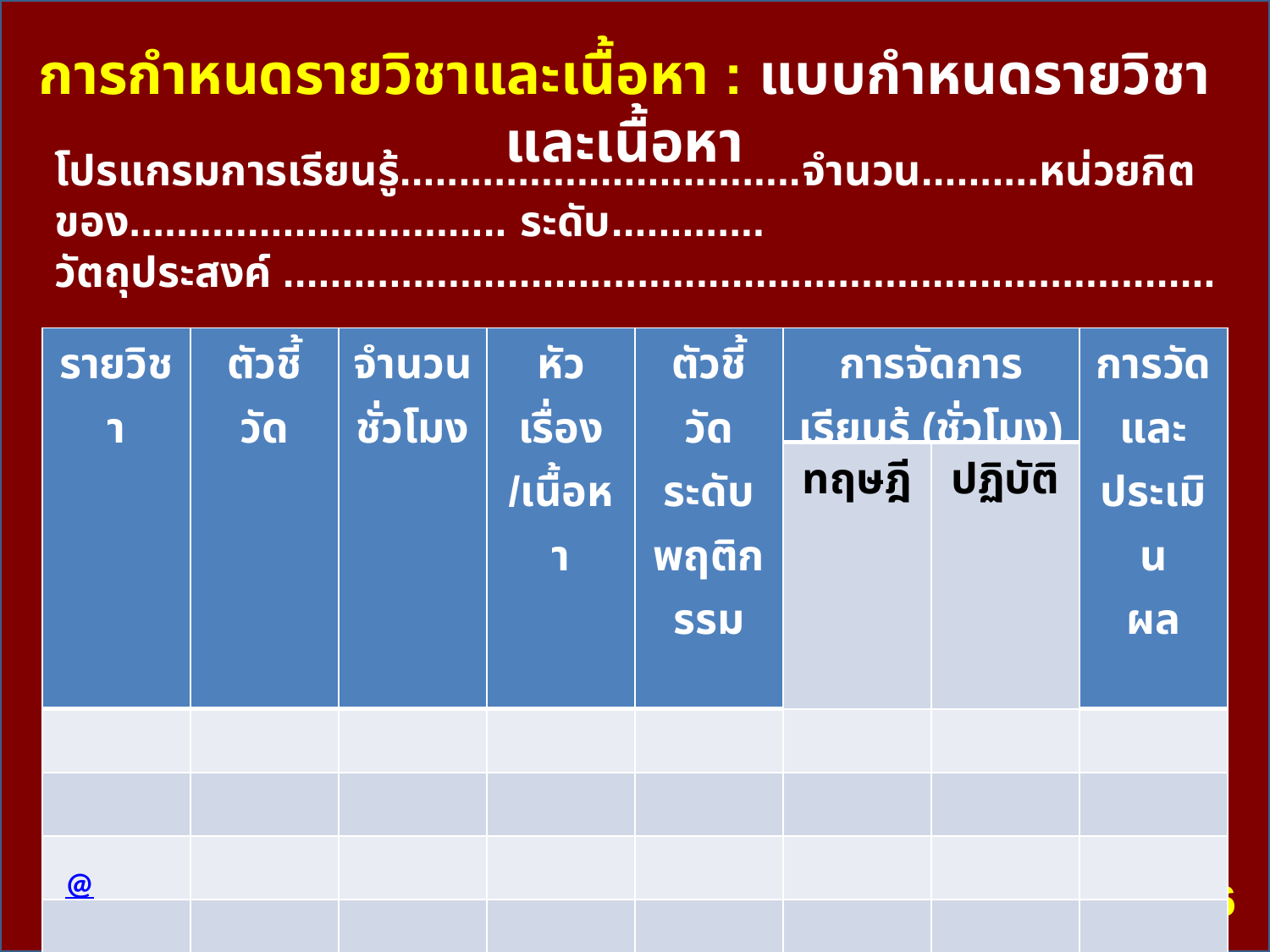

การกำหนดรายวิชาและเนื้อหา : แบบกำหนดรายวิชาและเนื้อหา
โปรแกรมการเรียนรู้..................................จำนวน..........หน่วยกิต ของ................................ ระดับ.............
วัตถุประสงค์ ................................................................................................................................................
มาตรฐานการเรียนรู้ระดับ............................................................................................................................
| รายวิชา | ตัวชี้วัด | จำนวนชั่วโมง | หัวเรื่อง /เนื้อหา | ตัวชี้วัดระดับพฤติกรรม | การจัดการเรียนรู้ (ชั่วโมง) |  | การวัดและประเมิน ผล |
| --- | --- | --- | --- | --- | --- | --- | --- |
|  |  |  |  |  | ทฤษฎี | ปฏิบัติ |  |
|  |  |  |  |  |  |  |  |
|  |  |  |  |  |  |  |  |
|  |  |  |  |  |  |  |  |
|  |  |  |  |  |  |  |  |
|  |  |  |  |  |  |  |  |
@
สุธี  วรประดิษฐ  7/2016